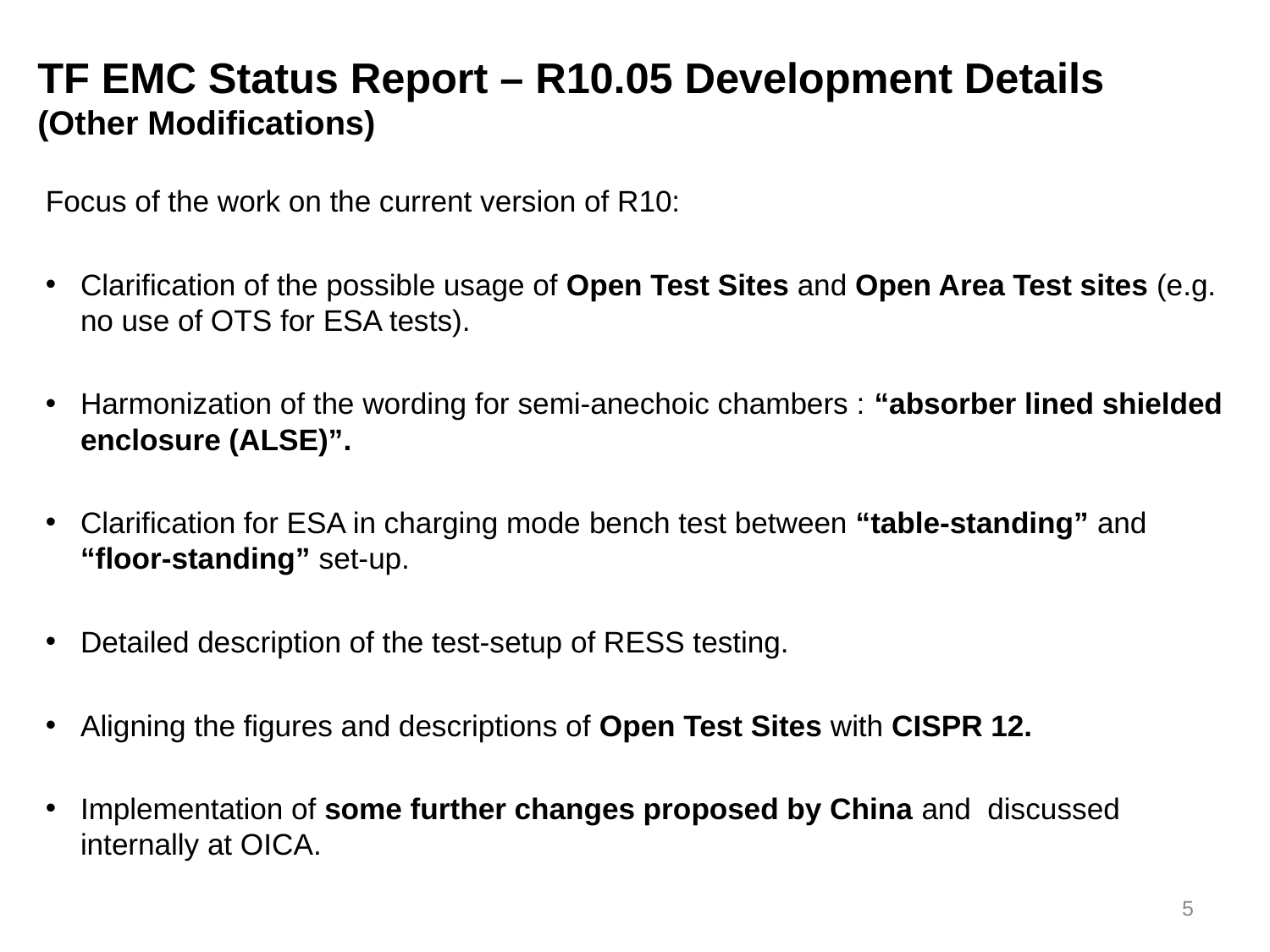

TF EMC Status Report – R10.05 Development Details
(Other Modifications)
Focus of the work on the current version of R10:

Clarification of the possible usage of Open Test Sites and Open Area Test sites (e.g. no use of OTS for ESA tests).

Harmonization of the wording for semi-anechoic chambers : “absorber lined shielded enclosure (ALSE)”.

Clarification for ESA in charging mode bench test between “table-standing” and “floor-standing” set-up.

Detailed description of the test-setup of RESS testing.

Aligning the figures and descriptions of Open Test Sites with CISPR 12.

Implementation of some further changes proposed by China and  discussed internally at OICA.

5